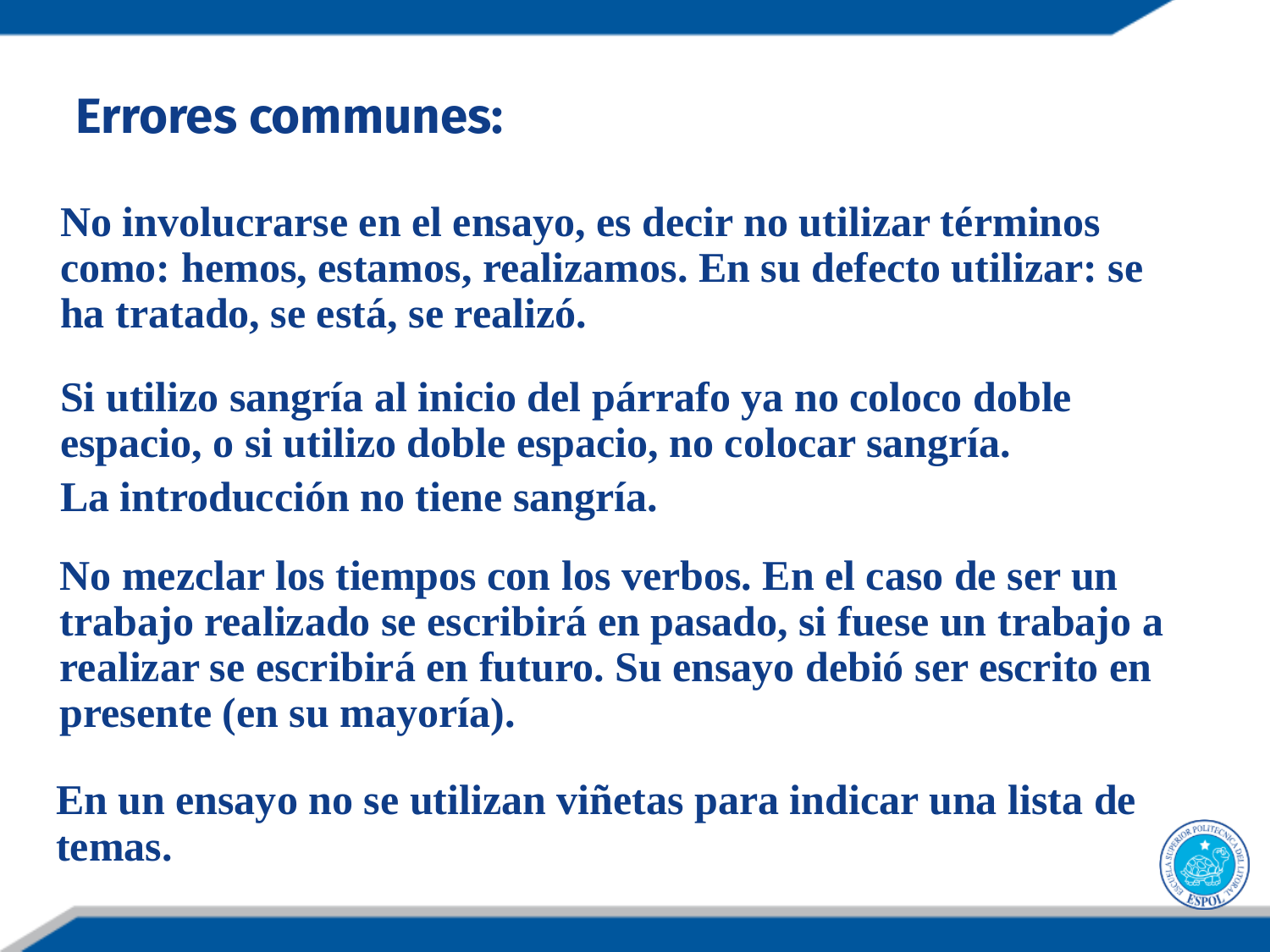

Errores communes:

No involucrarse en el ensayo, es decir no utilizar términos como: hemos, estamos, realizamos. En su defecto utilizar: se ha tratado, se está, se realizó.
Si utilizo sangría al inicio del párrafo ya no coloco doble espacio, o si utilizo doble espacio, no colocar sangría.
La introducción no tiene sangría.

No mezclar los tiempos con los verbos. En el caso de ser un trabajo realizado se escribirá en pasado, si fuese un trabajo a realizar se escribirá en futuro. Su ensayo debió ser escrito en presente (en su mayoría).
En un ensayo no se utilizan viñetas para indicar una lista de temas.